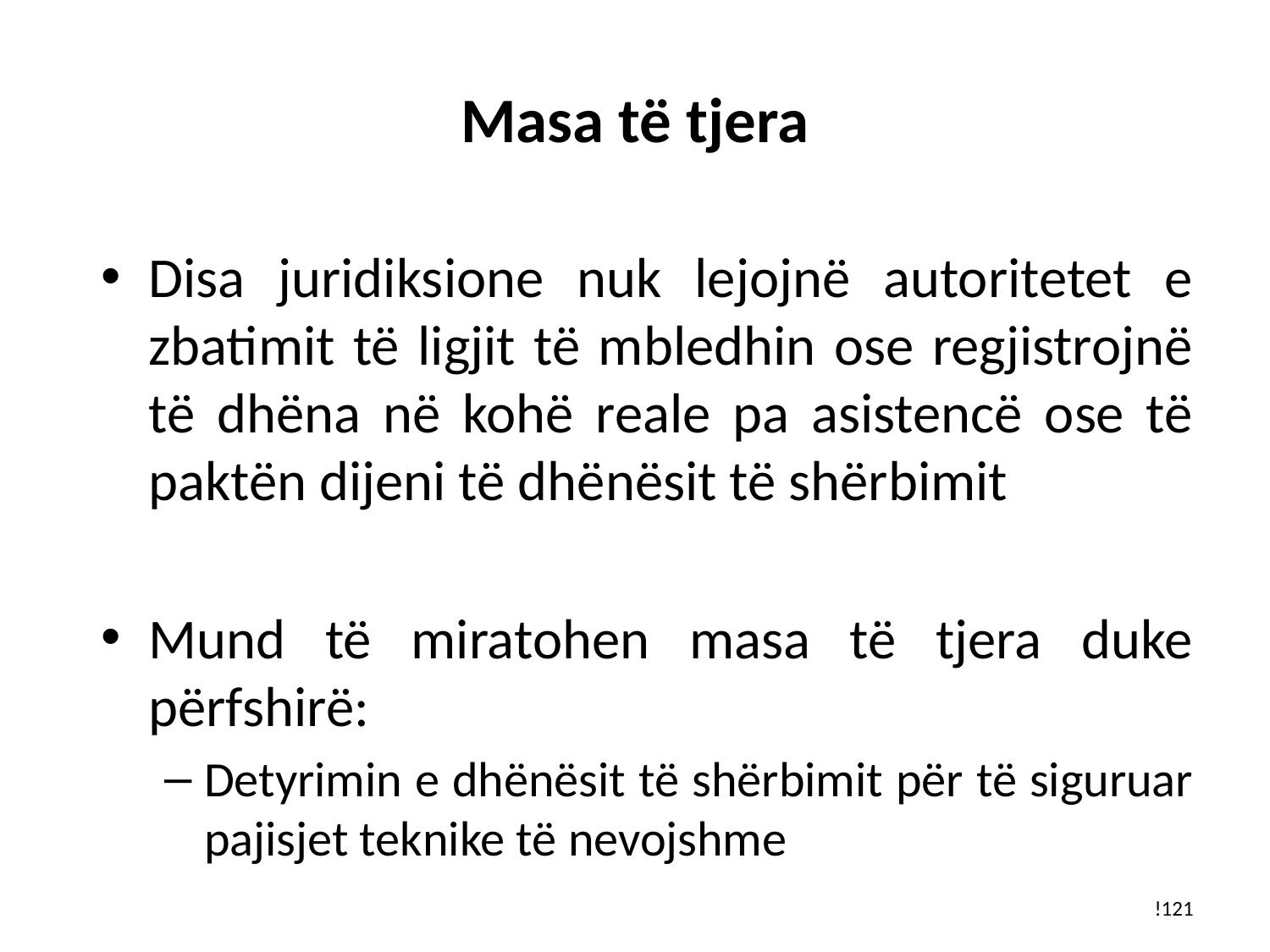

# Masa të tjera
Disa juridiksione nuk lejojnë autoritetet e zbatimit të ligjit të mbledhin ose regjistrojnë të dhëna në kohë reale pa asistencë ose të paktën dijeni të dhënësit të shërbimit

Mund të miratohen masa të tjera duke përfshirë:
Detyrimin e dhënësit të shërbimit për të siguruar pajisjet teknike të nevojshme
!121